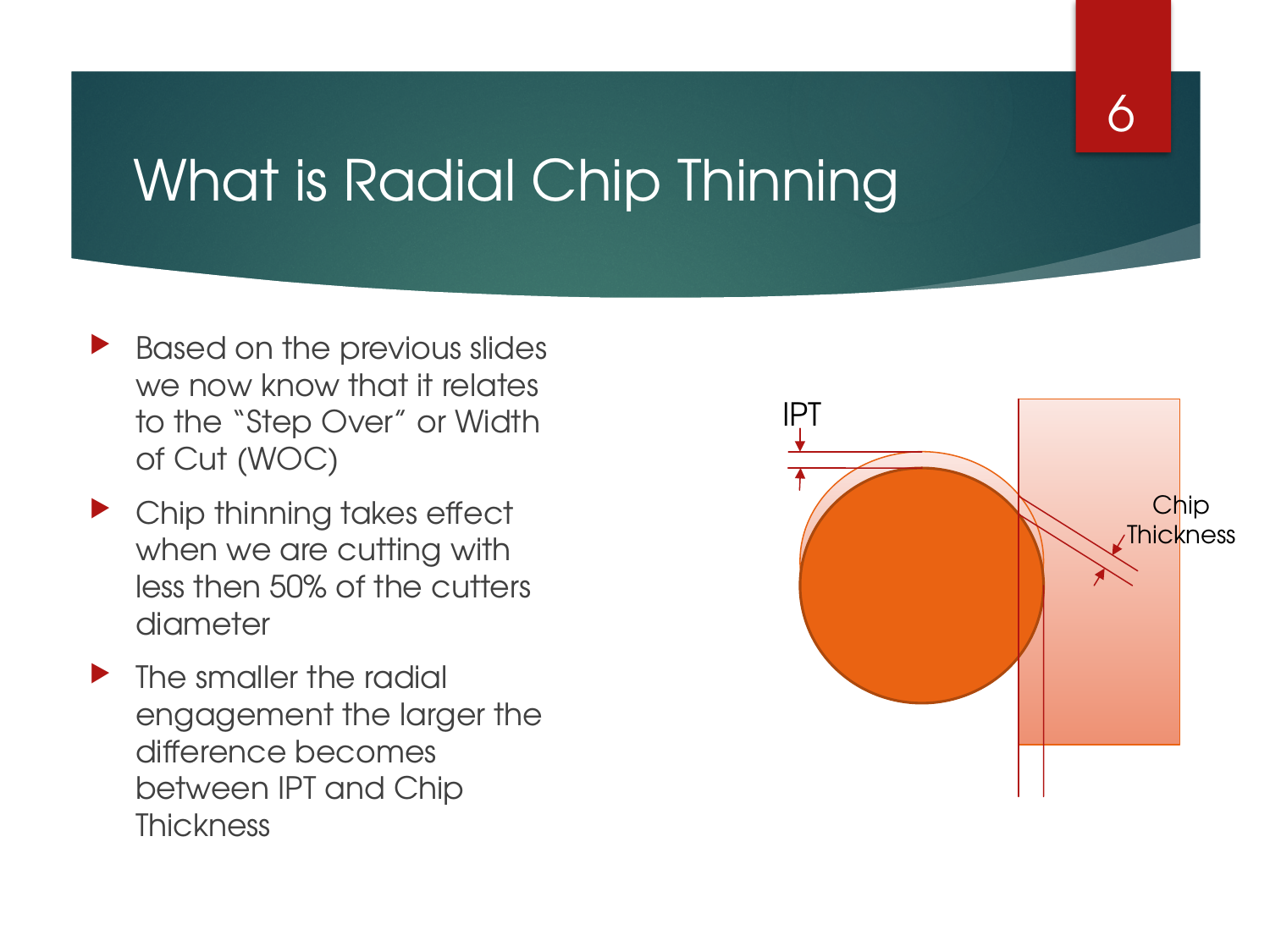

6
# What is Radial Chip Thinning
Based on the previous slides we now know that it relates to the “Step Over” or Width of Cut (WOC)
Chip thinning takes effect when we are cutting with less then 50% of the cutters diameter
The smaller the radial engagement the larger the difference becomes between IPT and Chip Thickness
IPT

Chip Thickness